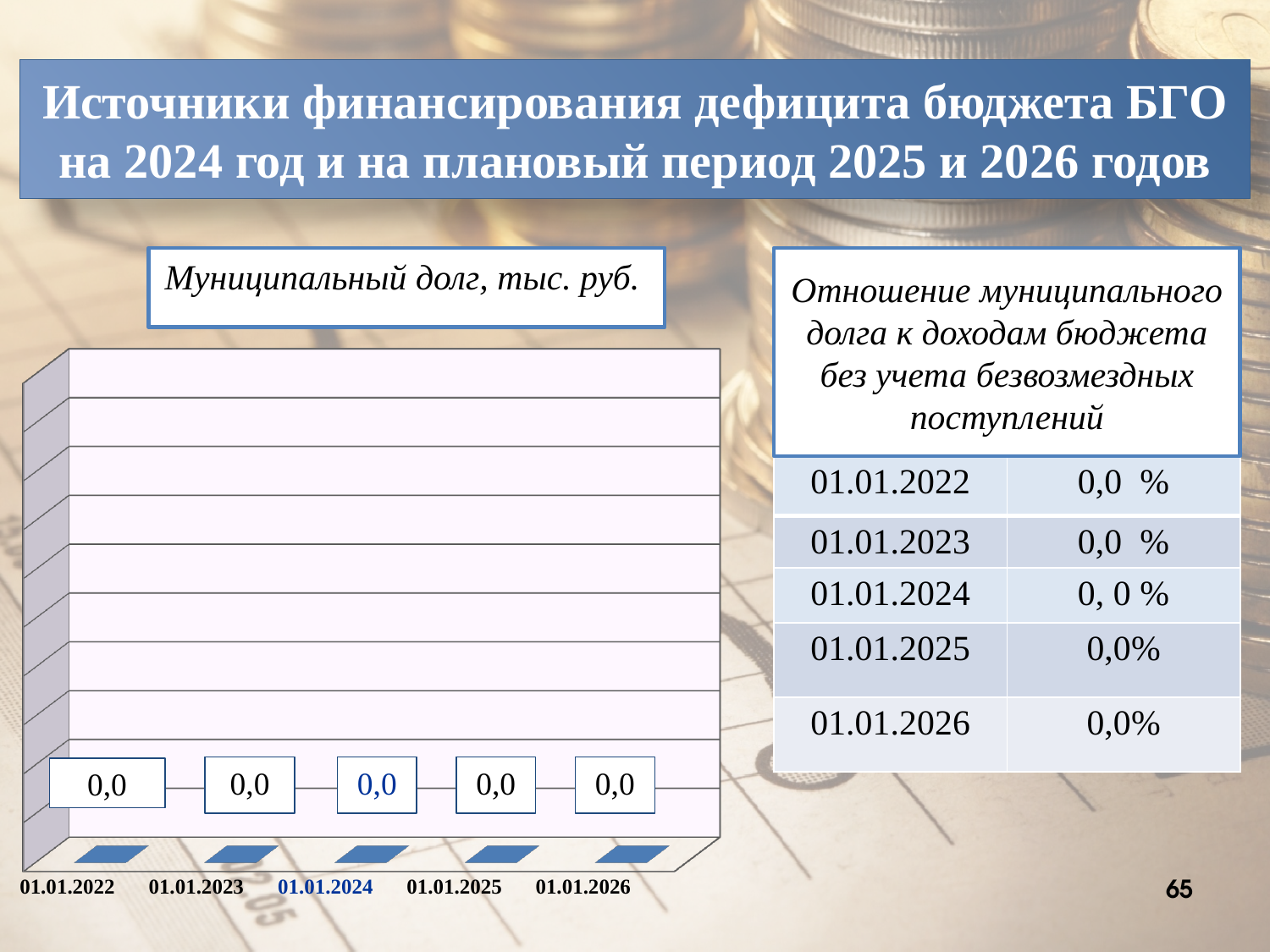

Источники финансирования дефицита бюджета БГО на 2024 год и на плановый период 2025 и 2026 годов
Муниципальный долг, тыс. руб.
Отношение муниципального долга к доходам бюджета без учета безвозмездных поступлений

[unsupported chart]

| 01.01.2022 | 0,0 % |
| --- | --- |
| 01.01.2023 | 0,0 % |
| 01.01.2024 | 0, 0 % |
| 01.01.2025 | 0,0% |
| 01.01.2026 | 0,0% |
0,0
0,0
0,0
0,0
0,0
65
01.01.2022
01.01.2023
01.01.2024
01.01.2025
01.01.2026